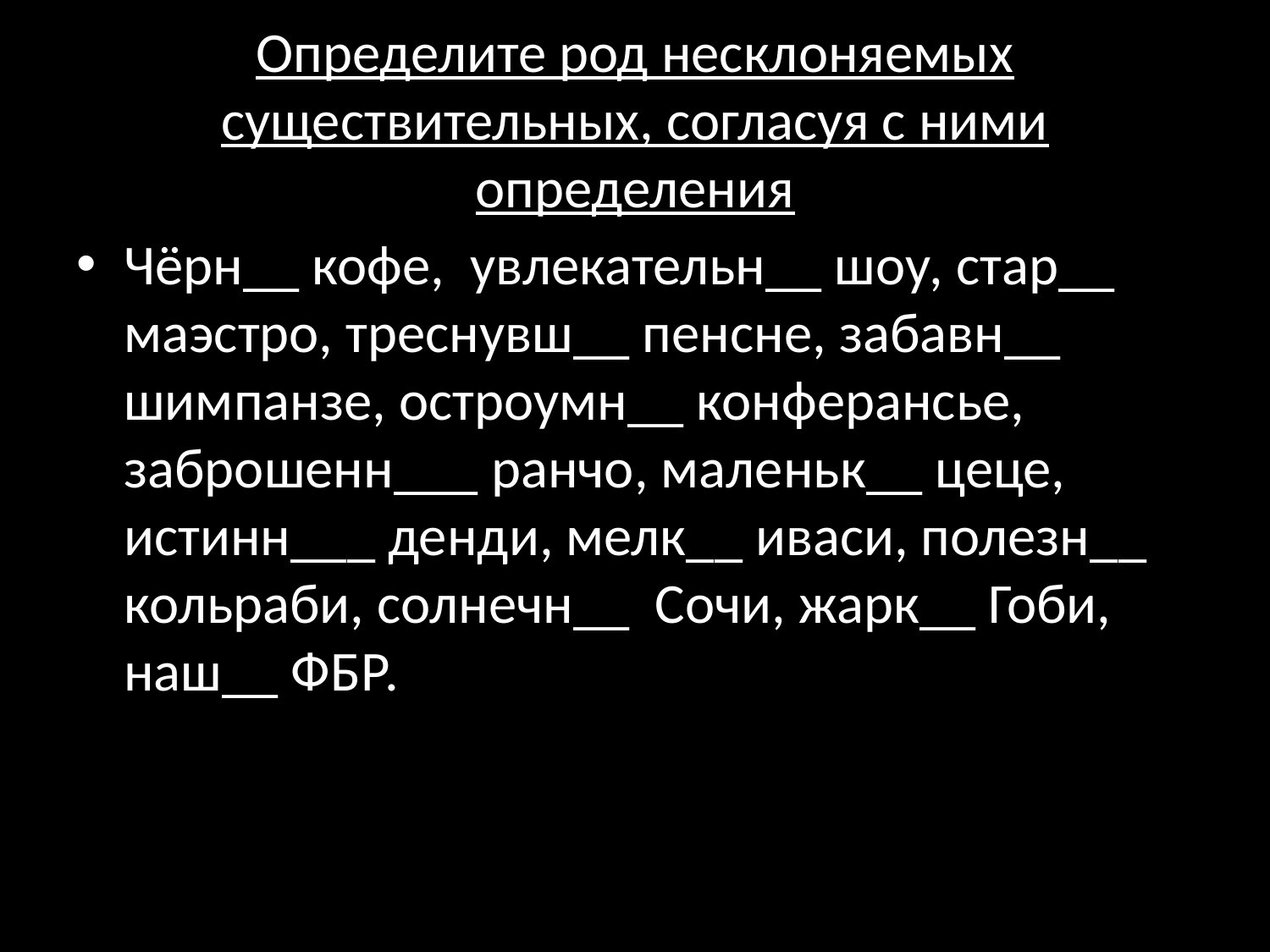

# Определите род несклоняемых существительных, согласуя с ними определения
Чёрн__ кофе,  увлекательн__ шоу, стар__ маэстро, треснувш__ пенсне, забавн__ шимпанзе, остроумн__ конферансье, заброшенн___ ранчо, маленьк__ цеце,  истинн___ денди, мелк__ иваси, полезн__ кольраби, солнечн__  Сочи, жарк__ Гоби, наш__ ФБР.